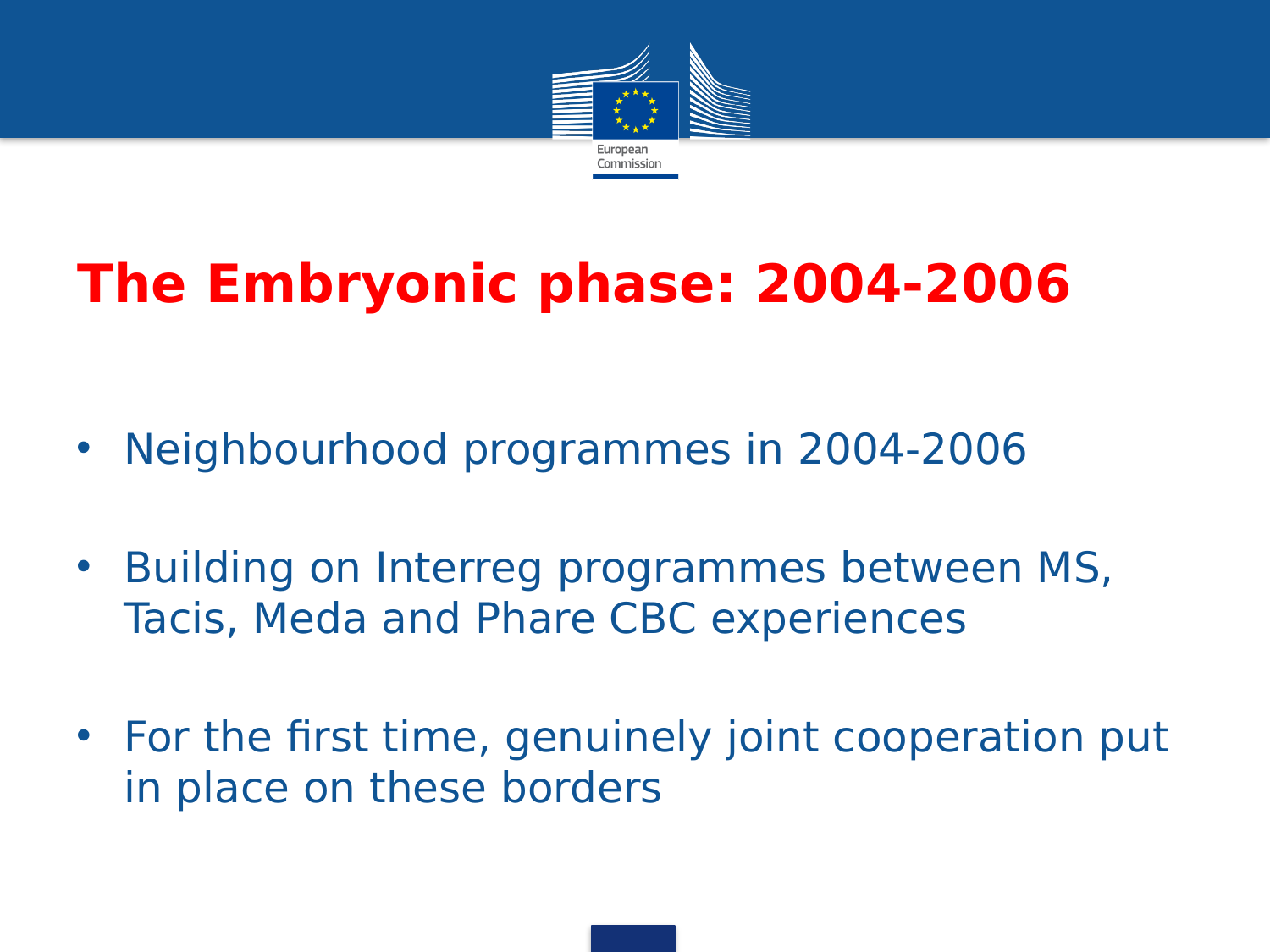

# The Embryonic phase: 2004-2006

Neighbourhood programmes in 2004-2006

Building on Interreg programmes between MS, Tacis, Meda and Phare CBC experiences

For the first time, genuinely joint cooperation put in place on these borders